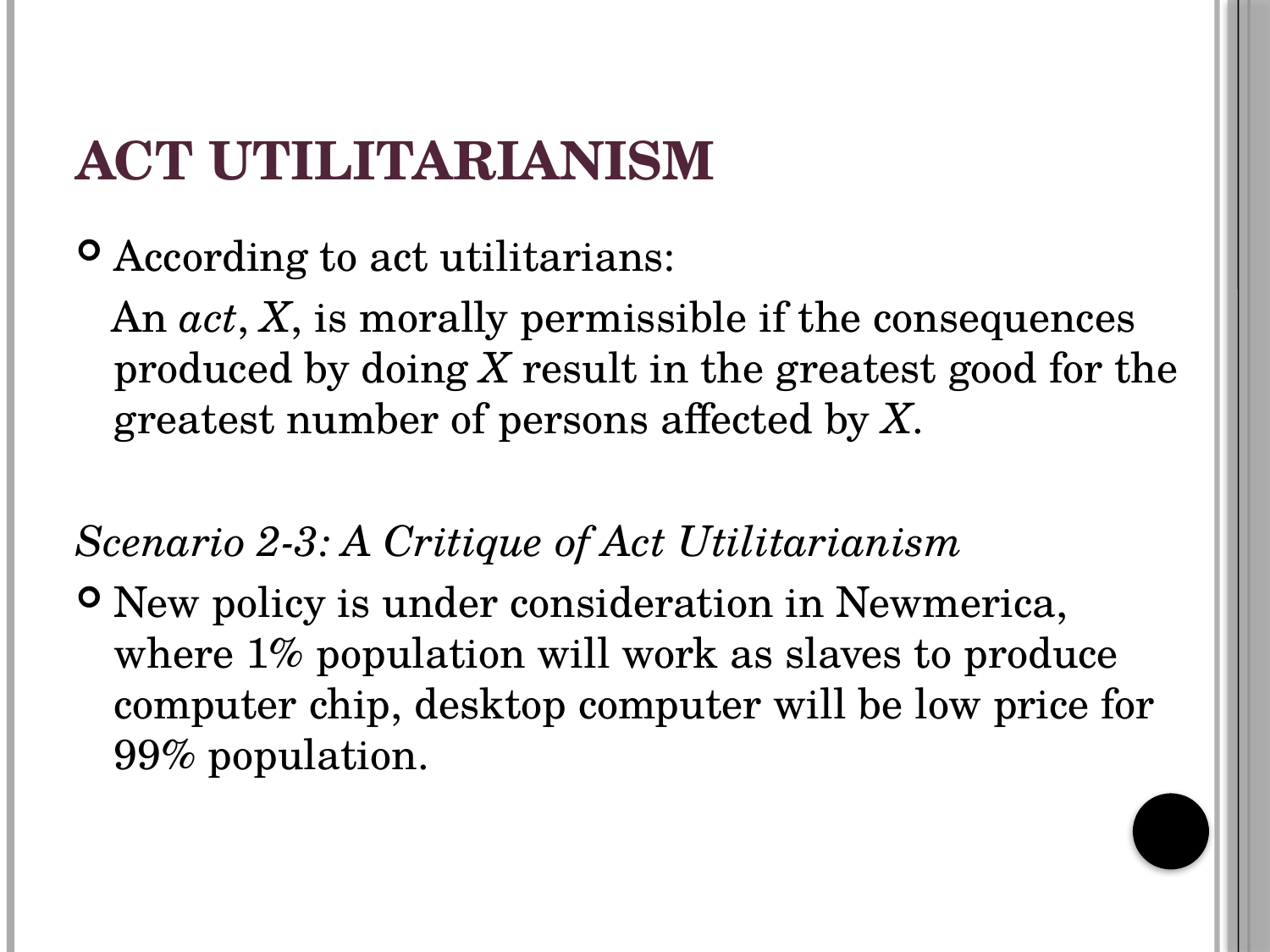

# Act Utilitarianism
According to act utilitarians:
   An act, X, is morally permissible if the consequences produced by doing X result in the greatest good for the greatest number of persons affected by X.

Scenario 2-3: A Critique of Act Utilitarianism
New policy is under consideration in Newmerica, where 1% population will work as slaves to produce computer chip, desktop computer will be low price for 99% population.